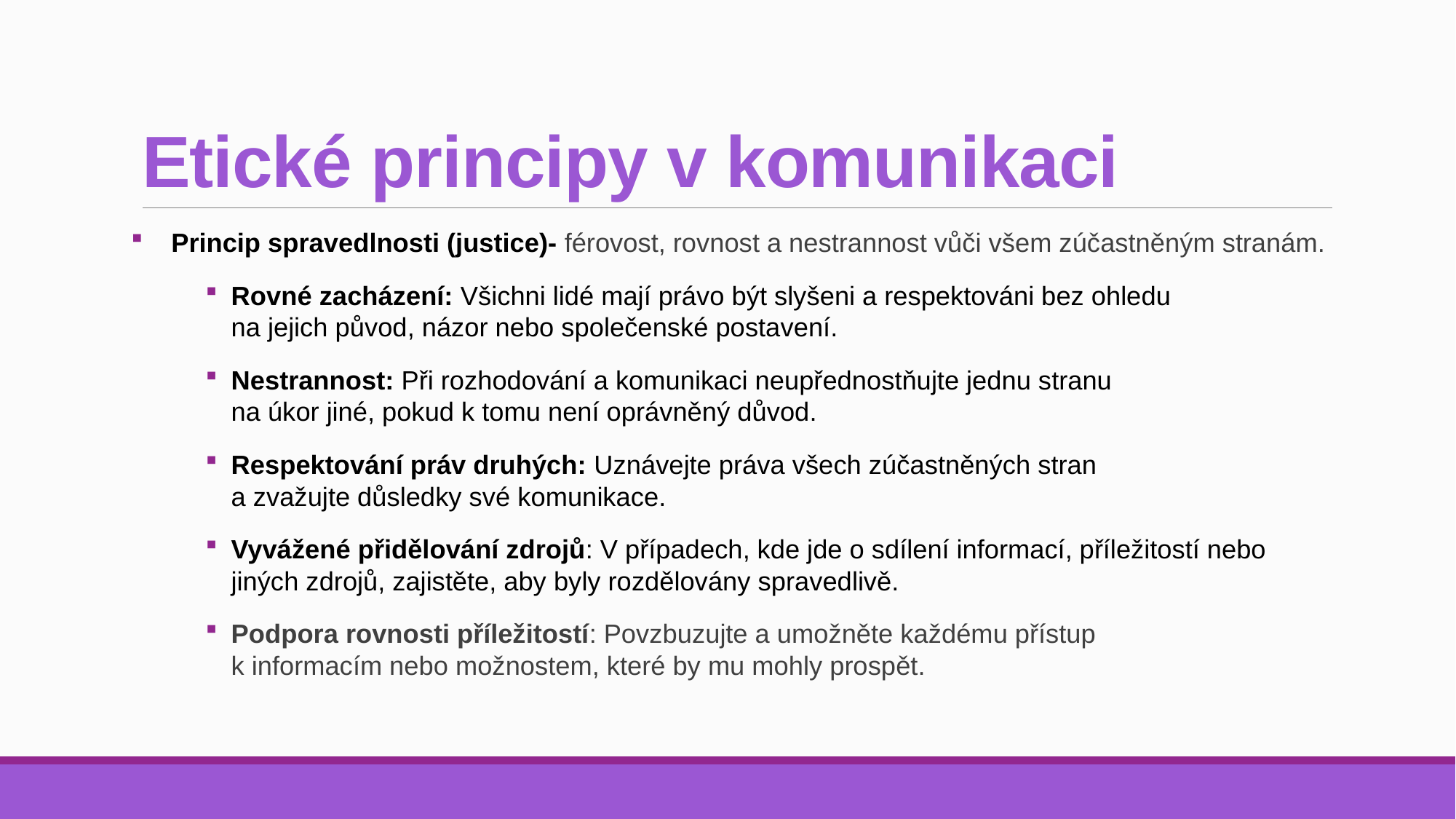

# Etické principy v komunikaci
  Princip spravedlnosti (justice)- férovost, rovnost a nestrannost vůči všem zúčastněným stranám.
Rovné zacházení: Všichni lidé mají právo být slyšeni a respektováni bez ohledu
na jejich původ, názor nebo společenské postavení.
Nestrannost: Při rozhodování a komunikaci neupřednostňujte jednu stranu
na úkor jiné, pokud k tomu není oprávněný důvod.
Respektování práv druhých: Uznávejte práva všech zúčastněných stran
a zvažujte důsledky své komunikace.
Vyvážené přidělování zdrojů: V případech, kde jde o sdílení informací, příležitostí nebo jiných zdrojů, zajistěte, aby byly rozdělovány spravedlivě.
Podpora rovnosti příležitostí: Povzbuzujte a umožněte každému přístup
k informacím nebo možnostem, které by mu mohly prospět.